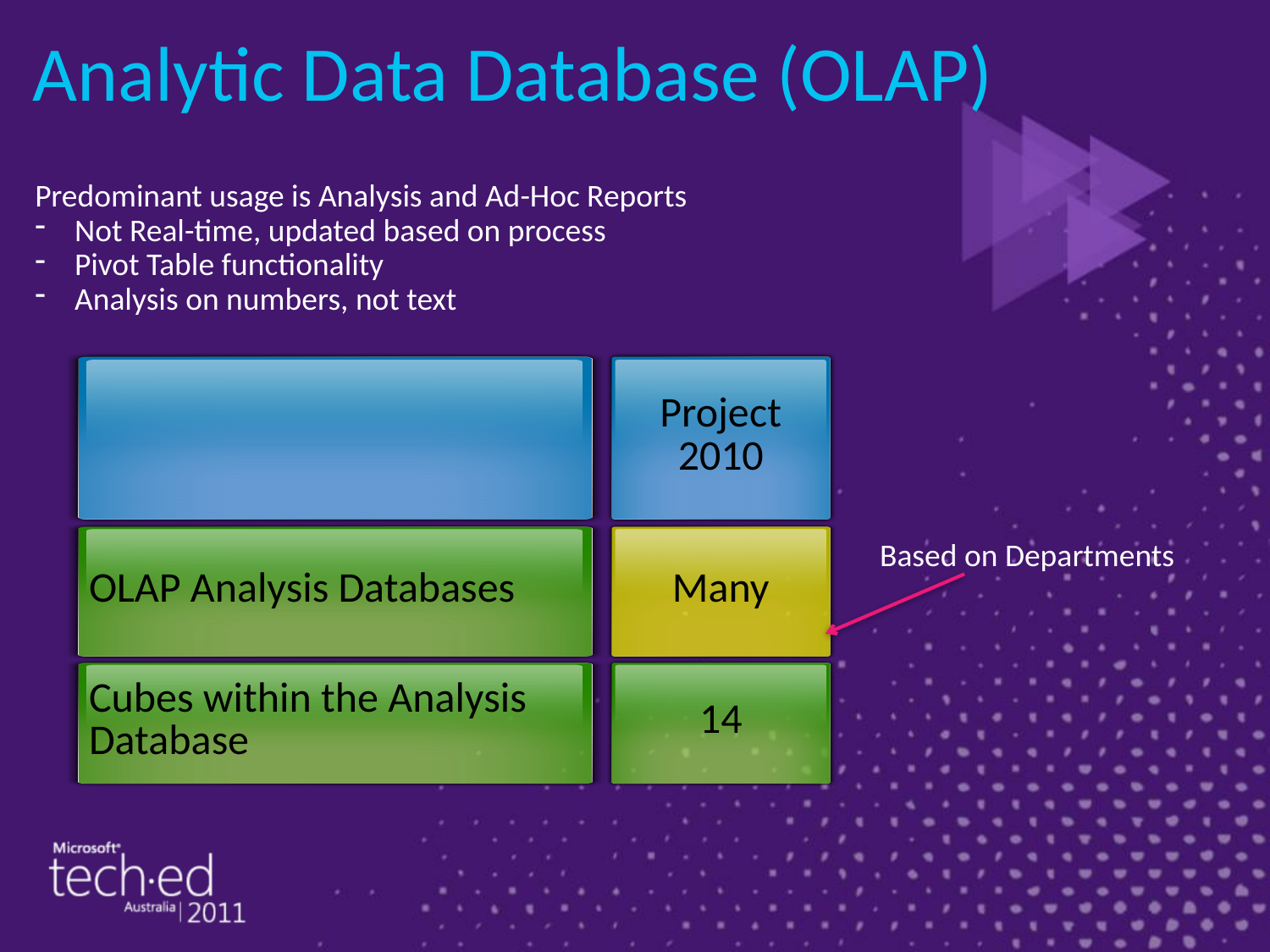

Analytic Data Database (OLAP)
Predominant usage is Analysis and Ad-Hoc Reports
Not Real-time, updated based on process
Pivot Table functionality
Analysis on numbers, not text

|  | Project 2010 |
| --- | --- |
| OLAP Analysis Databases | Many |
| Cubes within the Analysis Database | 14 |
Based on Departments